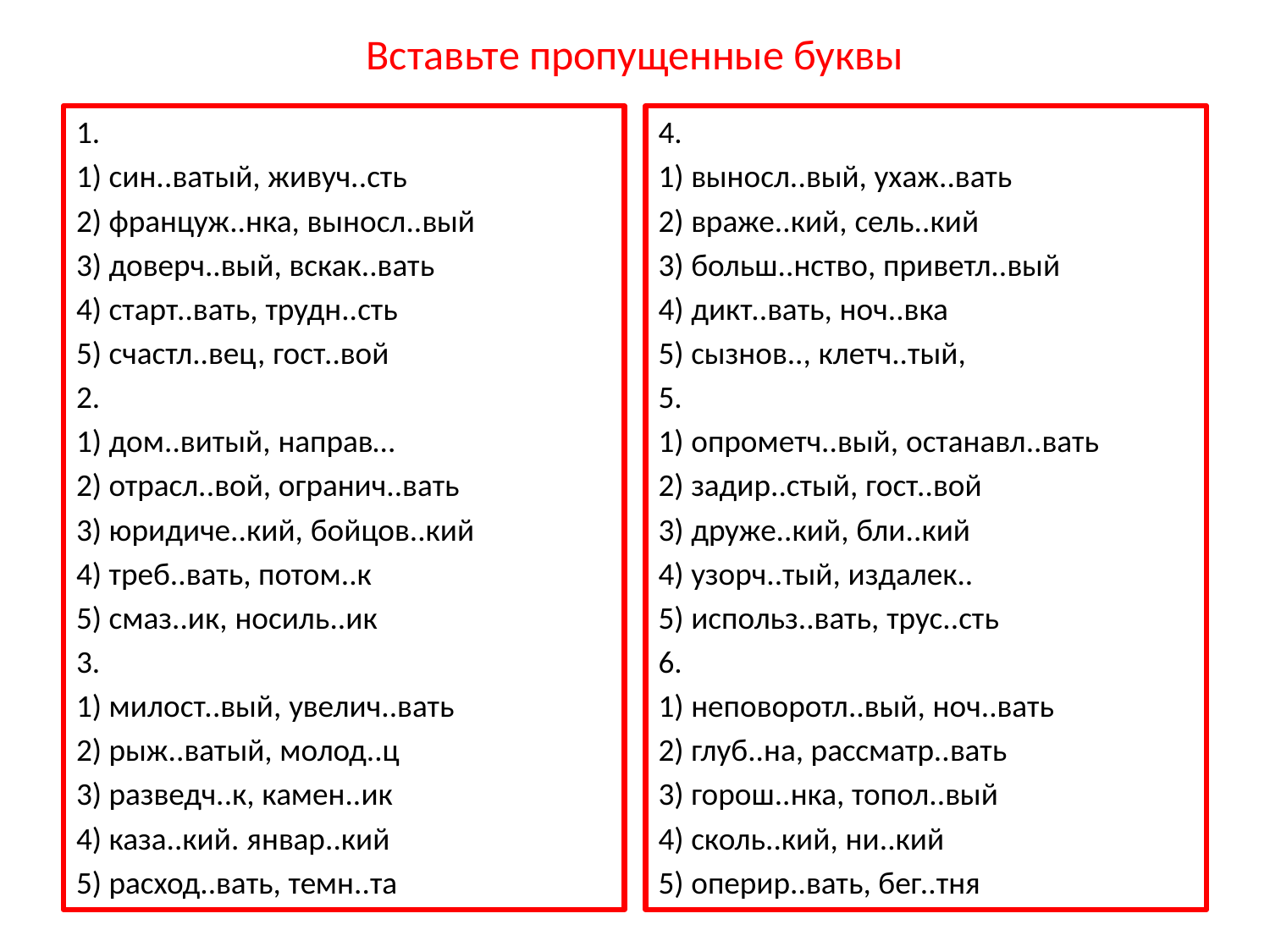

# Вставьте пропущенные буквы
1.
1) син..ватый, живуч..сть
2) француж..нка, выносл..вый
3) доверч..вый, вскак..вать
4) старт..вать, трудн..сть
5) счастл..вец, гост..вой
2.
1) дом..витый, направ…
2) отрасл..вой, огранич..вать
3) юридиче..кий, бойцов..кий
4) треб..вать, потом..к
5) смаз..ик, носиль..ик
3.
1) милост..вый, увелич..вать
2) рыж..ватый, молод..ц
3) разведч..к, камен..ик
4) каза..кий. январ..кий
5) расход..вать, темн..та

4.
1) выносл..вый, ухаж..вать
2) враже..кий, сель..кий
3) больш..нство, приветл..вый
4) дикт..вать, ноч..вка
5) сызнов.., клетч..тый,
5.
1) опрометч..вый, останавл..вать
2) задир..стый, гост..вой
3) друже..кий, бли..кий
4) узорч..тый, издалек..
5) использ..вать, трус..сть
6.
1) неповоротл..вый, ноч..вать
2) глуб..на, рассматр..вать
3) горош..нка, топол..вый
4) сколь..кий, ни..кий
5) оперир..вать, бег..тня